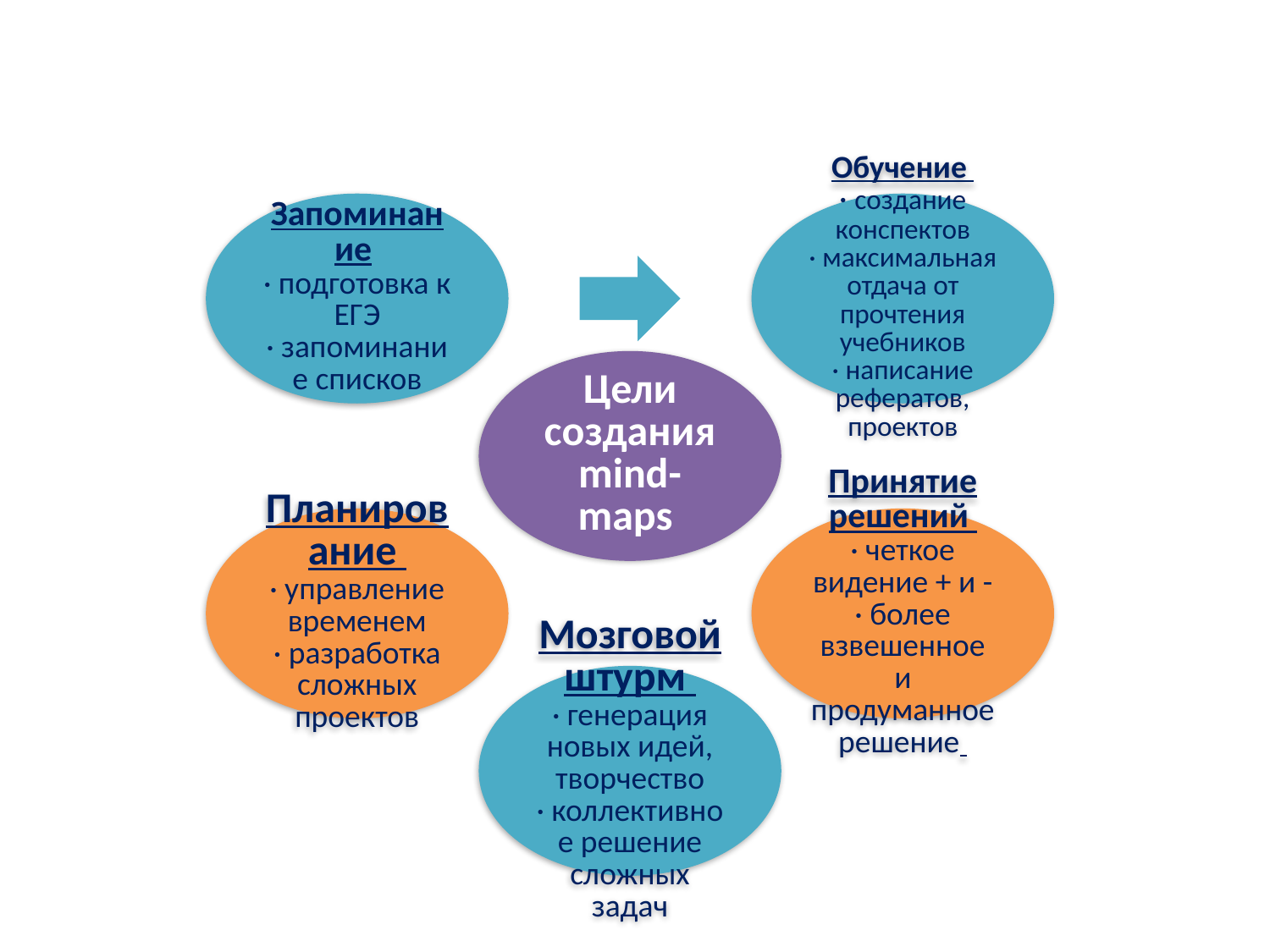

Цели создания mind-maps
Обучение
· максимальная отдача от прочтения учебников
· написание рефератов, проектов
Принятие решений
· четкое видение + и - · более взвешенное и продуманное решение
Мозговой штурм
· генерация новых идей, творчество
· коллективное решение сложных задач
Запоминание
· подготовка к ЕГЭ
· запоминание списков
Планирование
· управление временем
· разработка сложных проектов